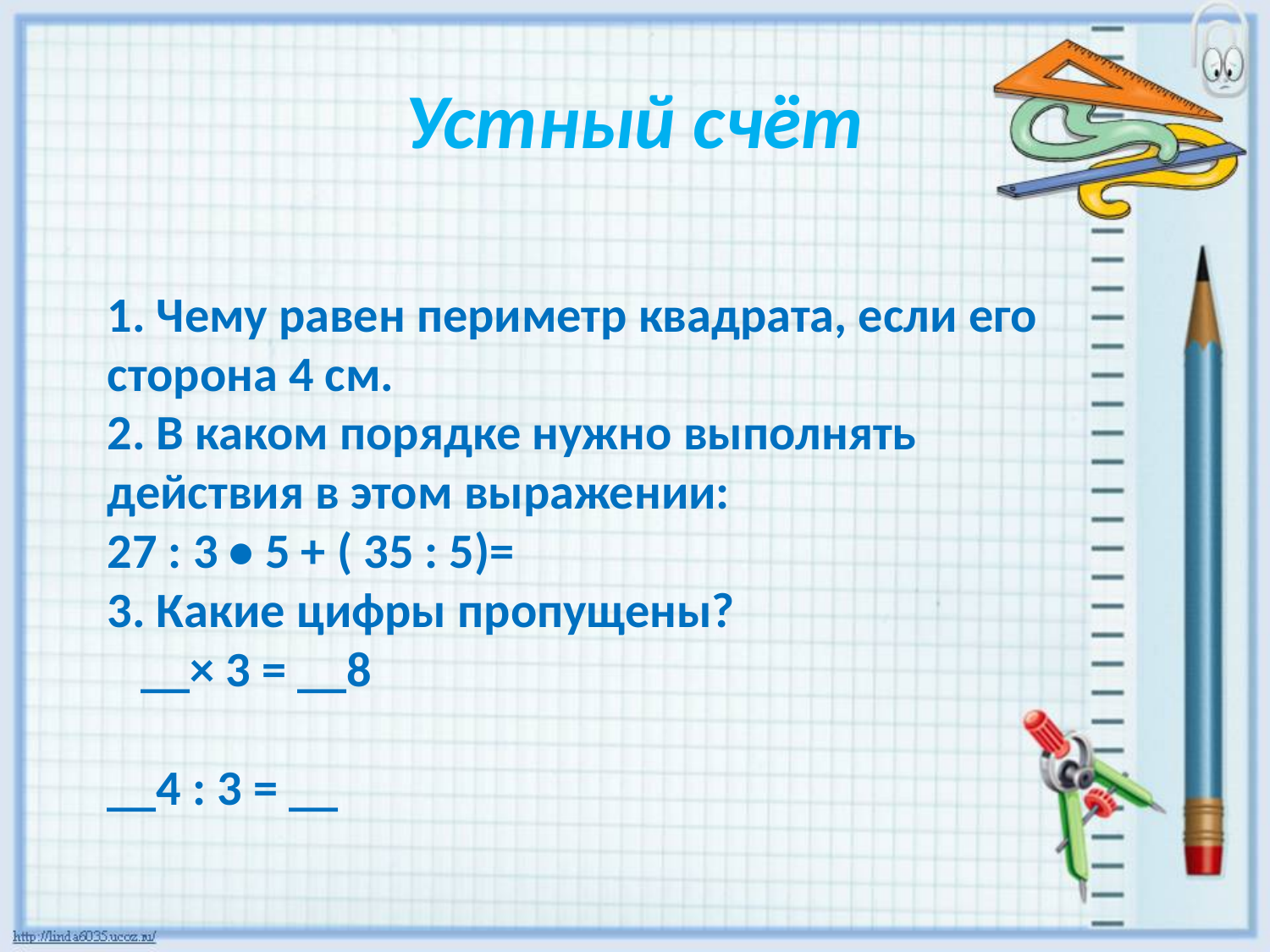

# Устный счёт
1. Чему равен периметр квадрата, если его сторона 4 см.
2. В каком порядке нужно выполнять действия в этом выражении:
27 : 3 • 5 + ( 35 : 5)=
3. Какие цифры пропущены?
   __× 3 = __8

__4 : 3 = __